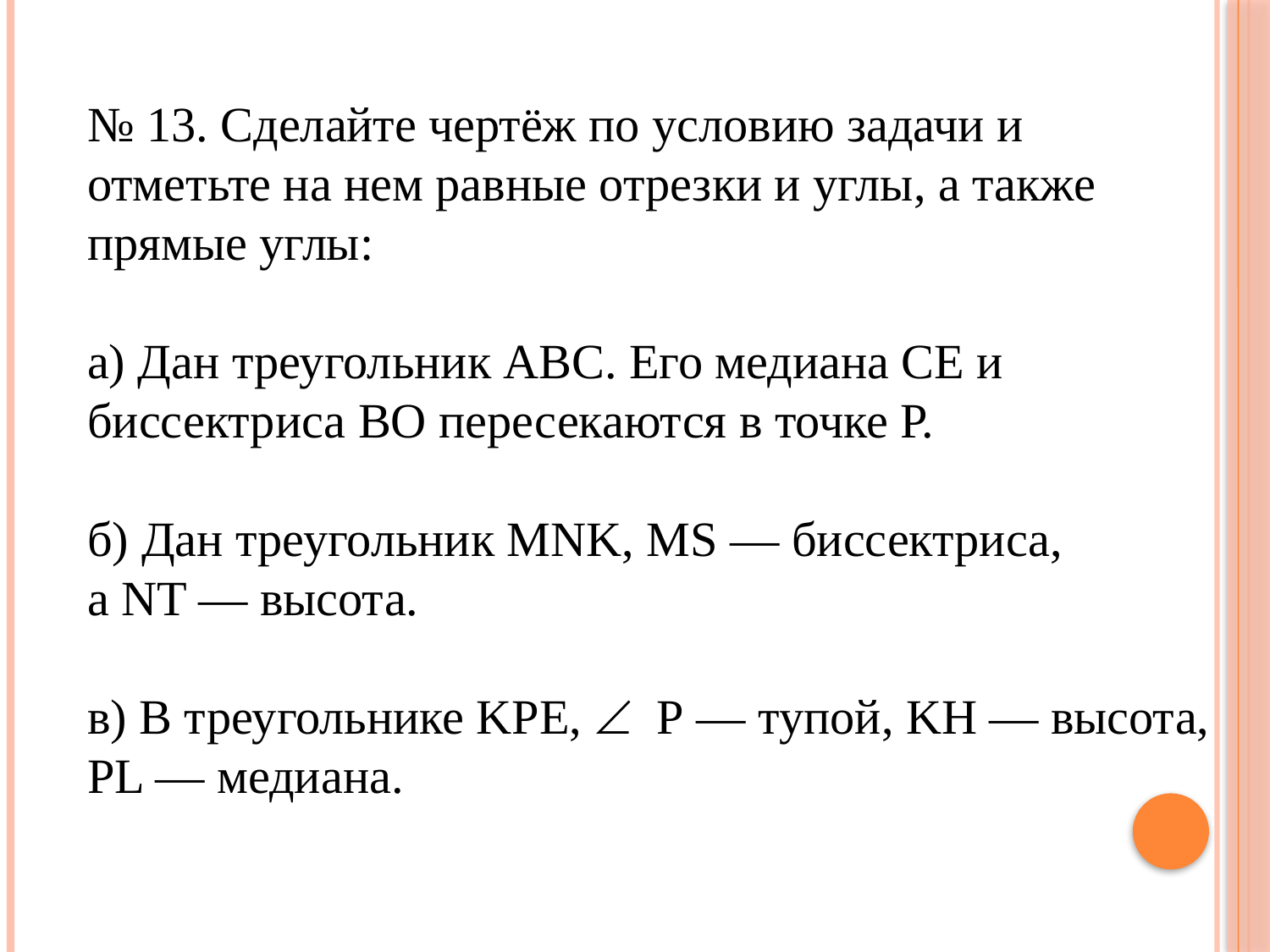

№ 13. Сделайте чертёж по условию задачи и отметьте на нем равные отрезки и углы, а также прямые углы:

а) Дан треугольник АВС. Его медиана СЕ и биссектриса ВО пересекаются в точке Р.

б) Дан треугольник MNK, MS — биссектриса,
а NT — высота.

в) В треугольнике KРЕ, ∠  Р — тупой, KH — высота, PL — медиана.